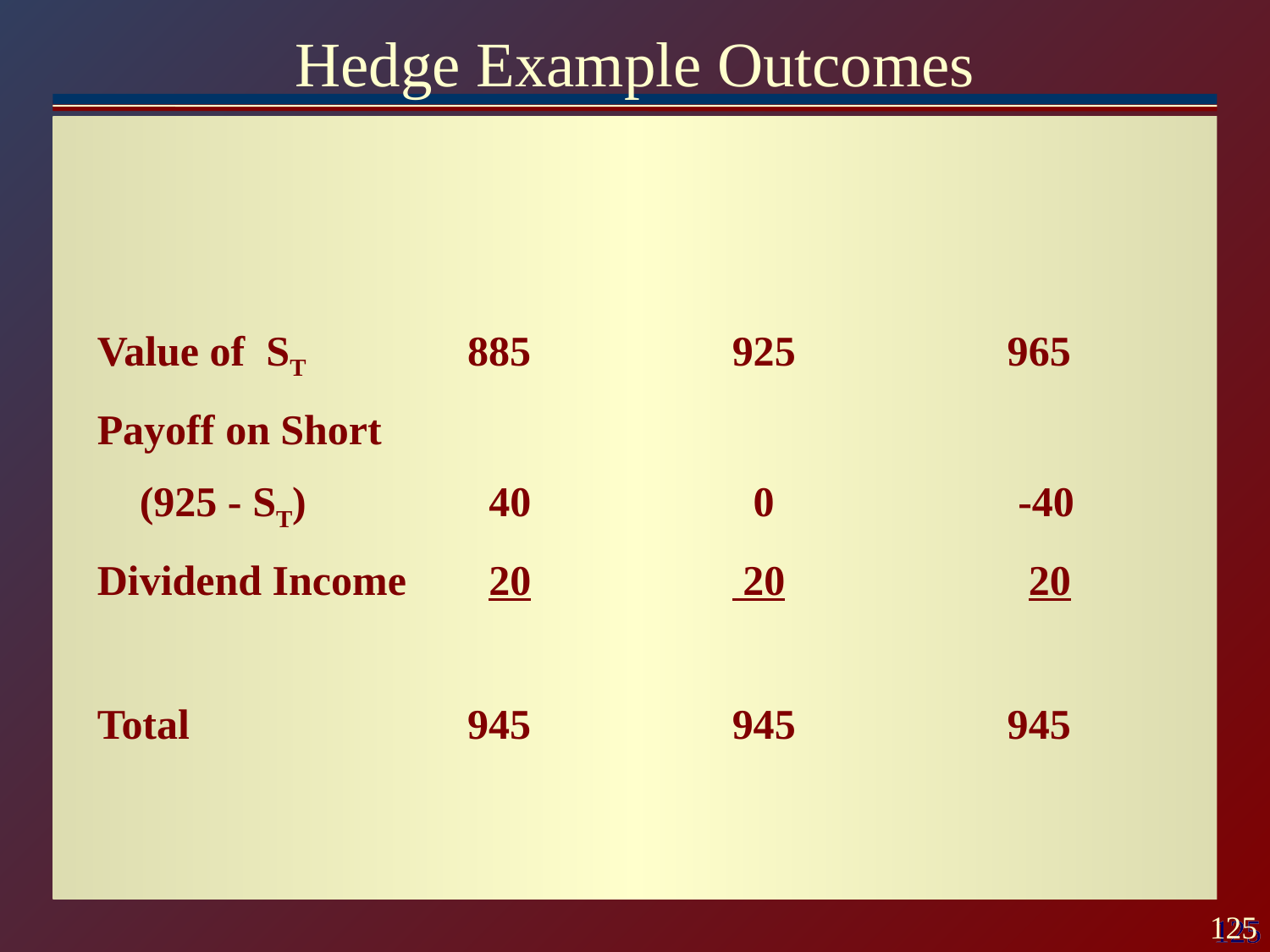

# Hedge Example Outcomes
Value of  ST	           885		925		  965
Payoff on Short
    (925 - ST)		 40		  0		   -40
Dividend Income	 20		 20		    20

Total		           945		945 		  945